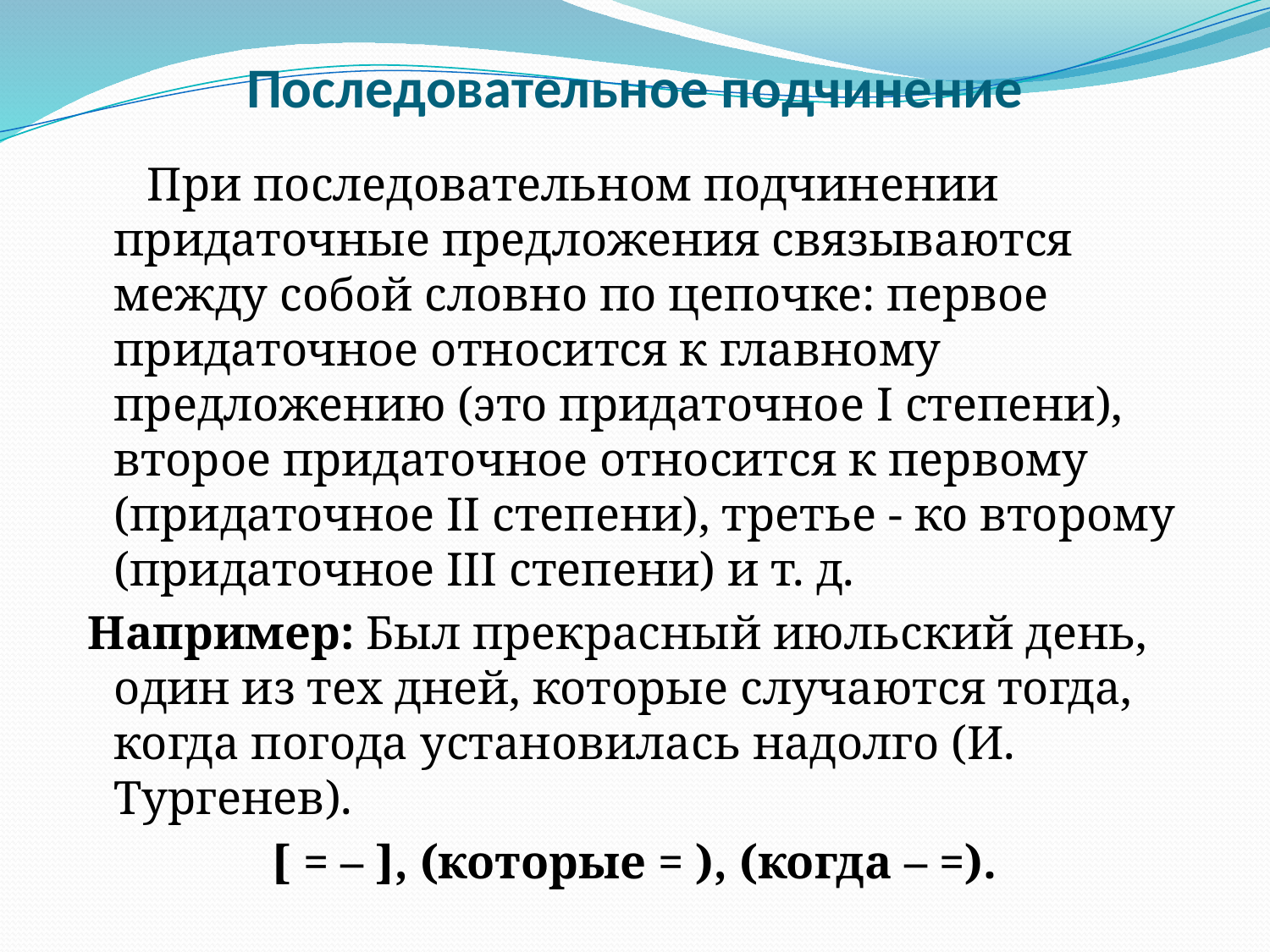

# Последовательное подчинение
      При последовательном подчинении придаточные предложения связываются между собой словно по цепочке: первое придаточное относится к главному предложению (это придаточное I степени), второе придаточное относится к первому (придаточное II степени), третье - ко второму (придаточное III степени) и т. д.
 Например: Был прекрасный июльский день, один из тех дней, которые случаются тогда, когда погода установилась надолго (И. Тургенев).
[ = – ], (которые = ), (когда – =).